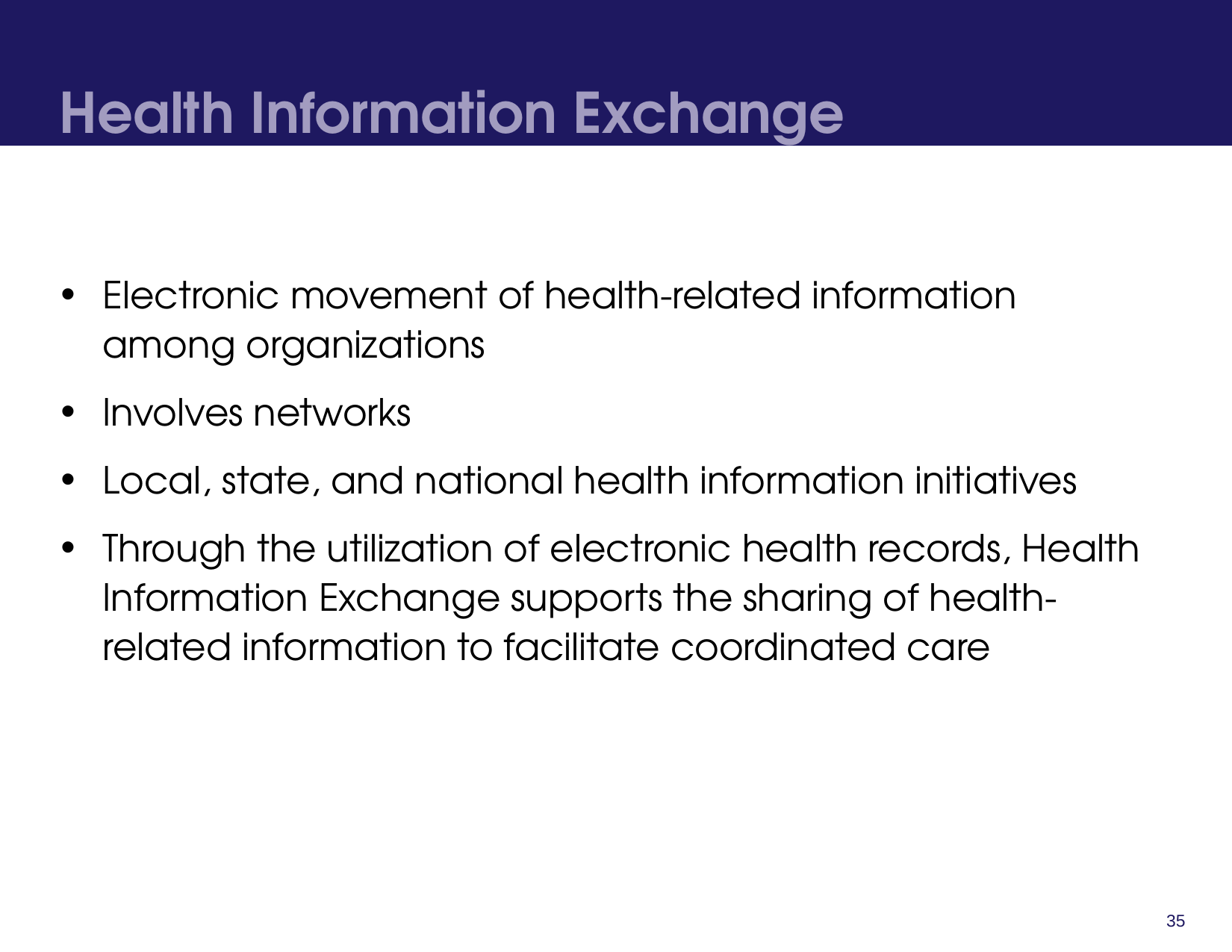

# Health Information Exchange
Electronic movement of health-related information among organizations
Involves networks
Local, state, and national health information initiatives
Through the utilization of electronic health records, Health Information Exchange supports the sharing of health-related information to facilitate coordinated care

35